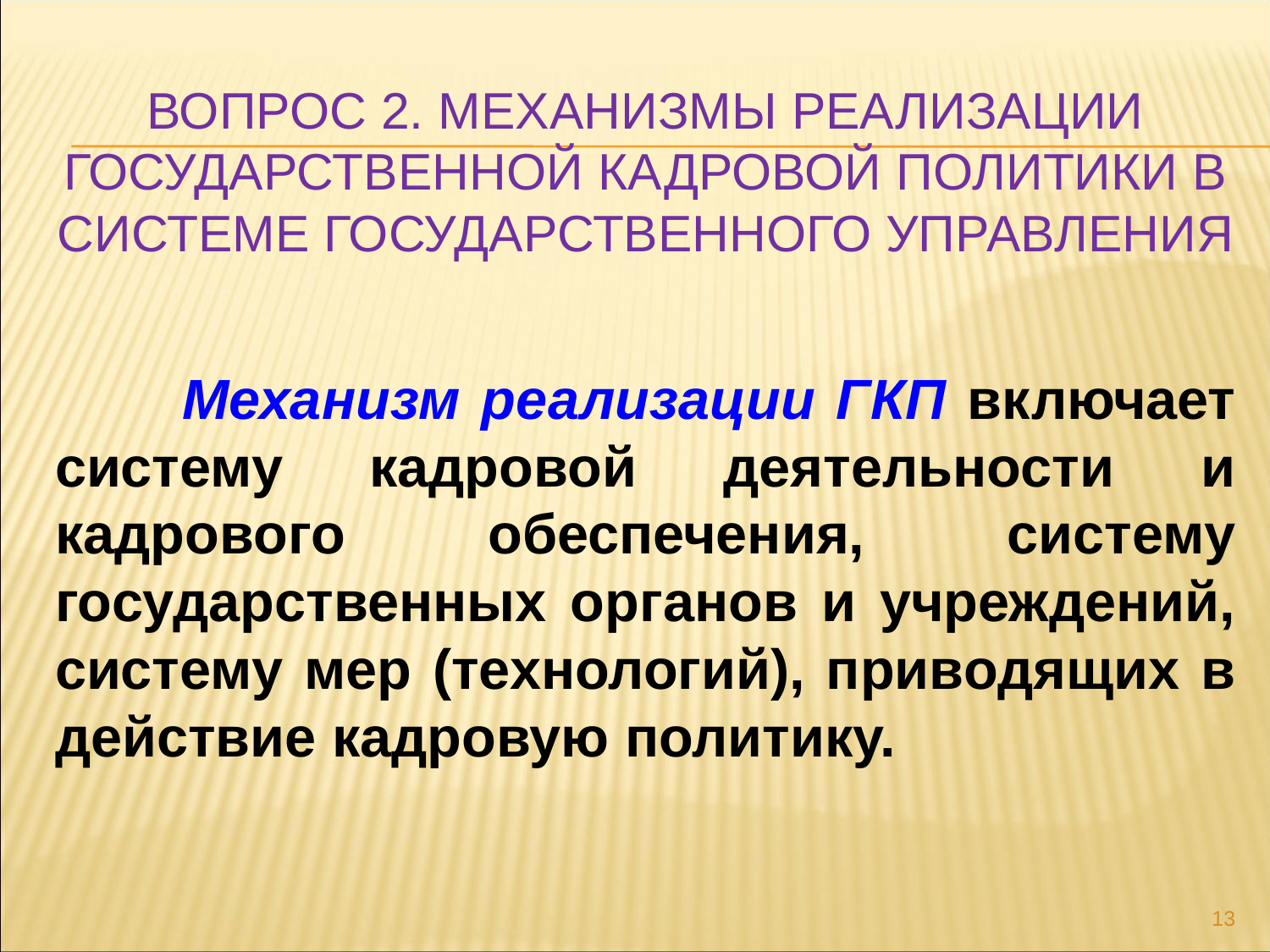

# Вопрос 2. механизмы реализации государственной кадровой политики в системе государственного управления
	Механизм реализации ГКП включает систему кадровой деятельности и кадрового обеспечения, систему государственных органов и учреждений, систему мер (технологий), приводящих в действие кадровую политику.
13